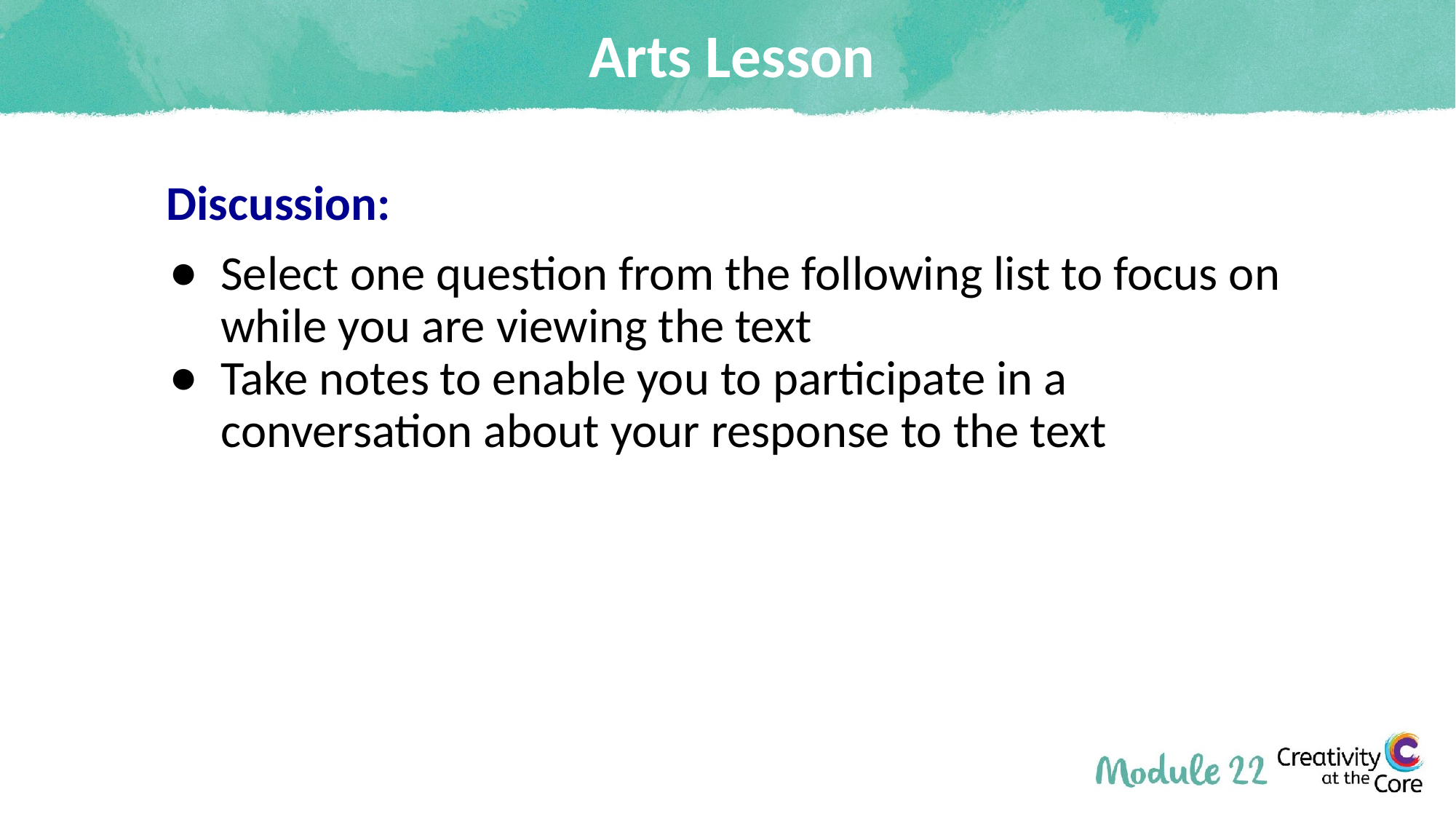

# Arts Lesson
Discussion:
Select one question from the following list to focus on while you are viewing the text
Take notes to enable you to participate in a conversation about your response to the text